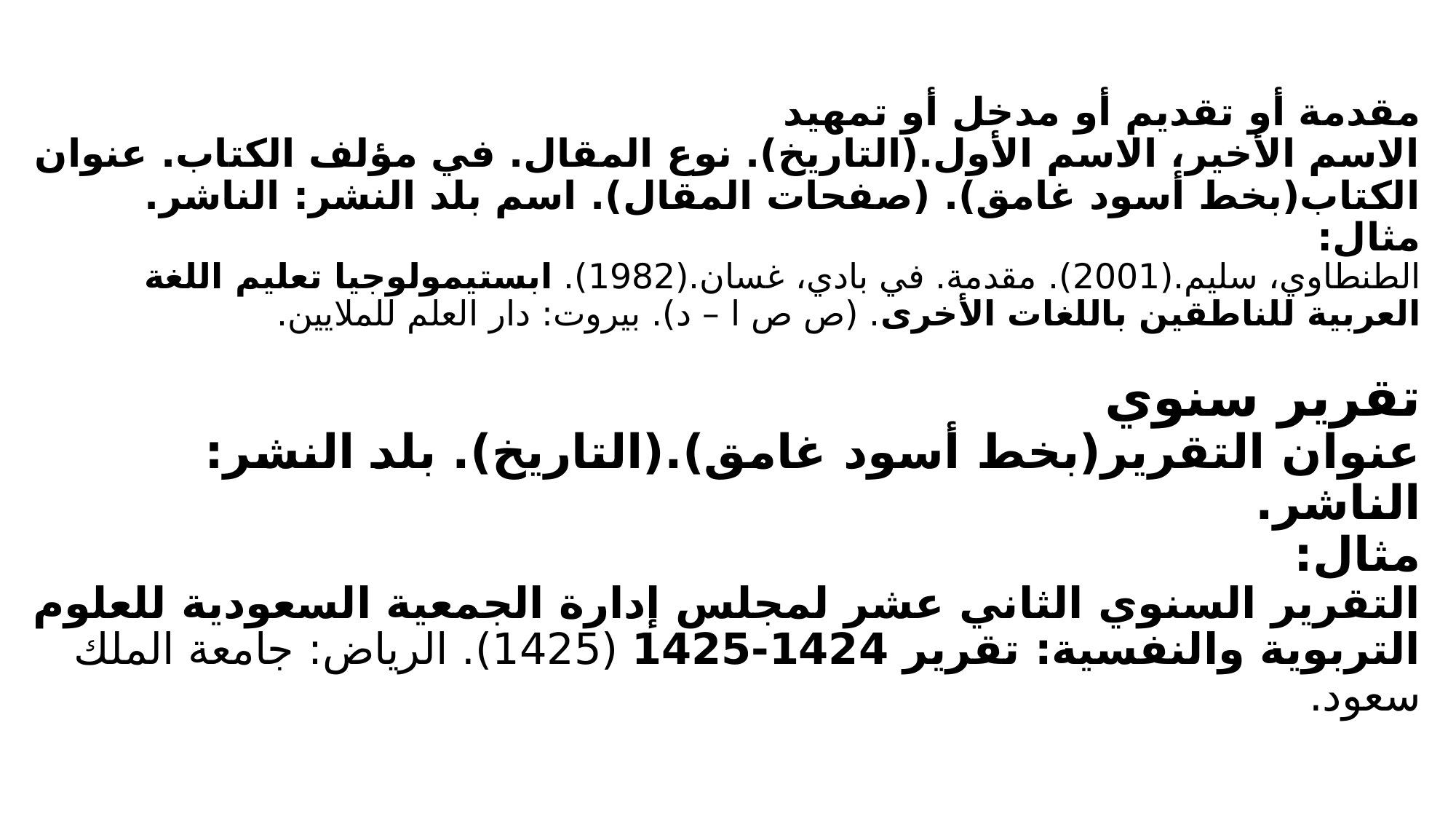

# مقدمة أو تقديم أو مدخل أو تمهيد الاسم الأخير، الاسم الأول.(التاريخ). نوع المقال. في مؤلف الكتاب. عنوان الكتاب(بخط أسود غامق). (صفحات المقال). اسم بلد النشر: الناشر. مثال: الطنطاوي، سليم.(2001). مقدمة. في بادي، غسان.(1982). ابستيمولوجيا تعليم اللغة العربية للناطقين باللغات الأخرى. (ص ص ا – د). بيروت: دار العلم للملايين. تقرير سنوي عنوان التقرير(بخط أسود غامق).(التاريخ). بلد النشر: الناشر. مثال: التقرير السنوي الثاني عشر لمجلس إدارة الجمعية السعودية للعلوم التربوية والنفسية: تقرير 1424-1425 (1425). الرياض: جامعة الملك سعود.